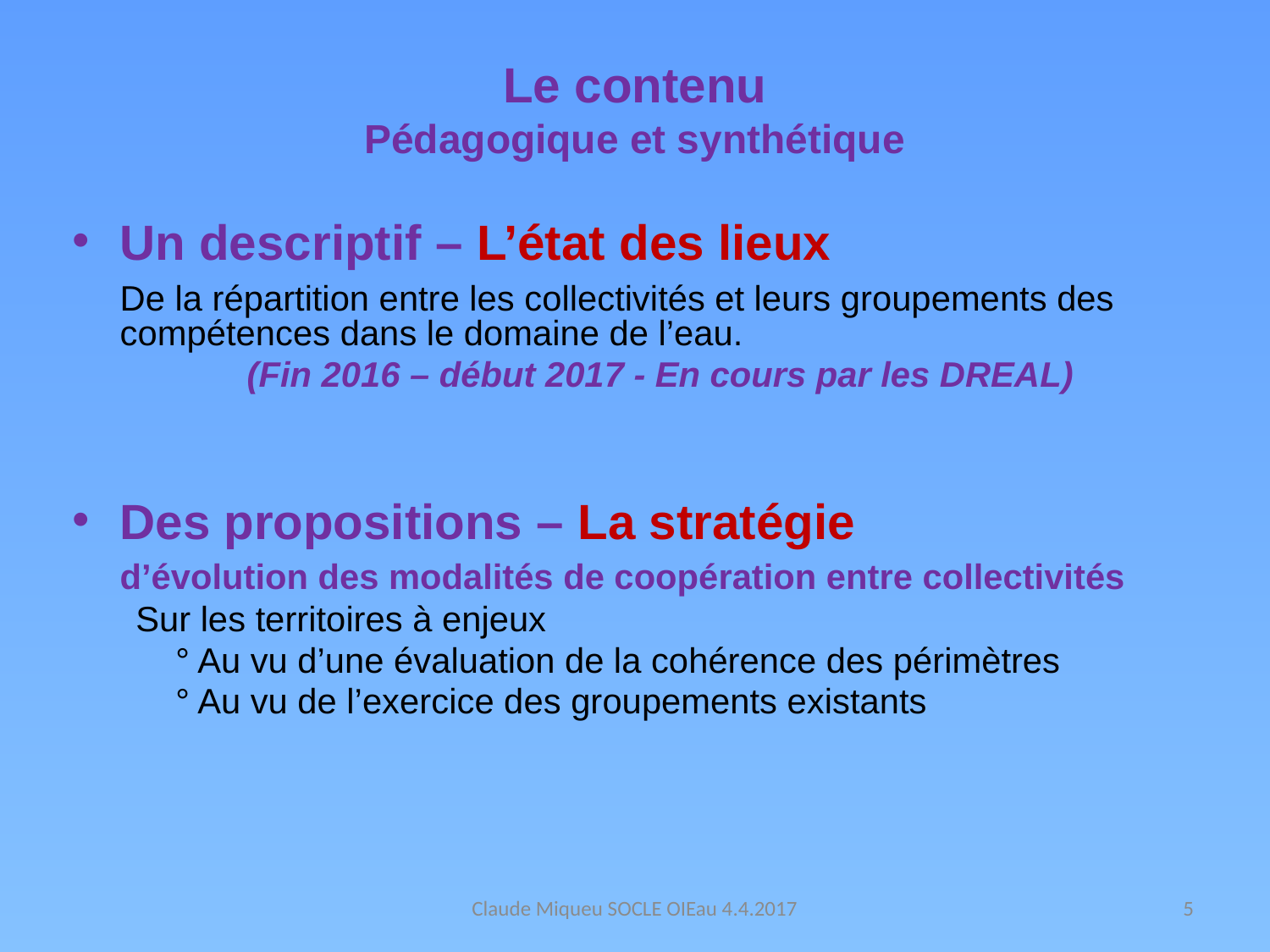

# Le contenu Pédagogique et synthétique
Un descriptif – L’état des lieux
	De la répartition entre les collectivités et leurs groupements des compétences dans le domaine de l’eau.
		(Fin 2016 – début 2017 - En cours par les DREAL)

Des propositions – La stratégie
	d’évolution des modalités de coopération entre collectivités
Sur les territoires à enjeux
	° Au vu d’une évaluation de la cohérence des périmètres
	° Au vu de l’exercice des groupements existants

Claude Miqueu SOCLE OIEau 4.4.2017
5